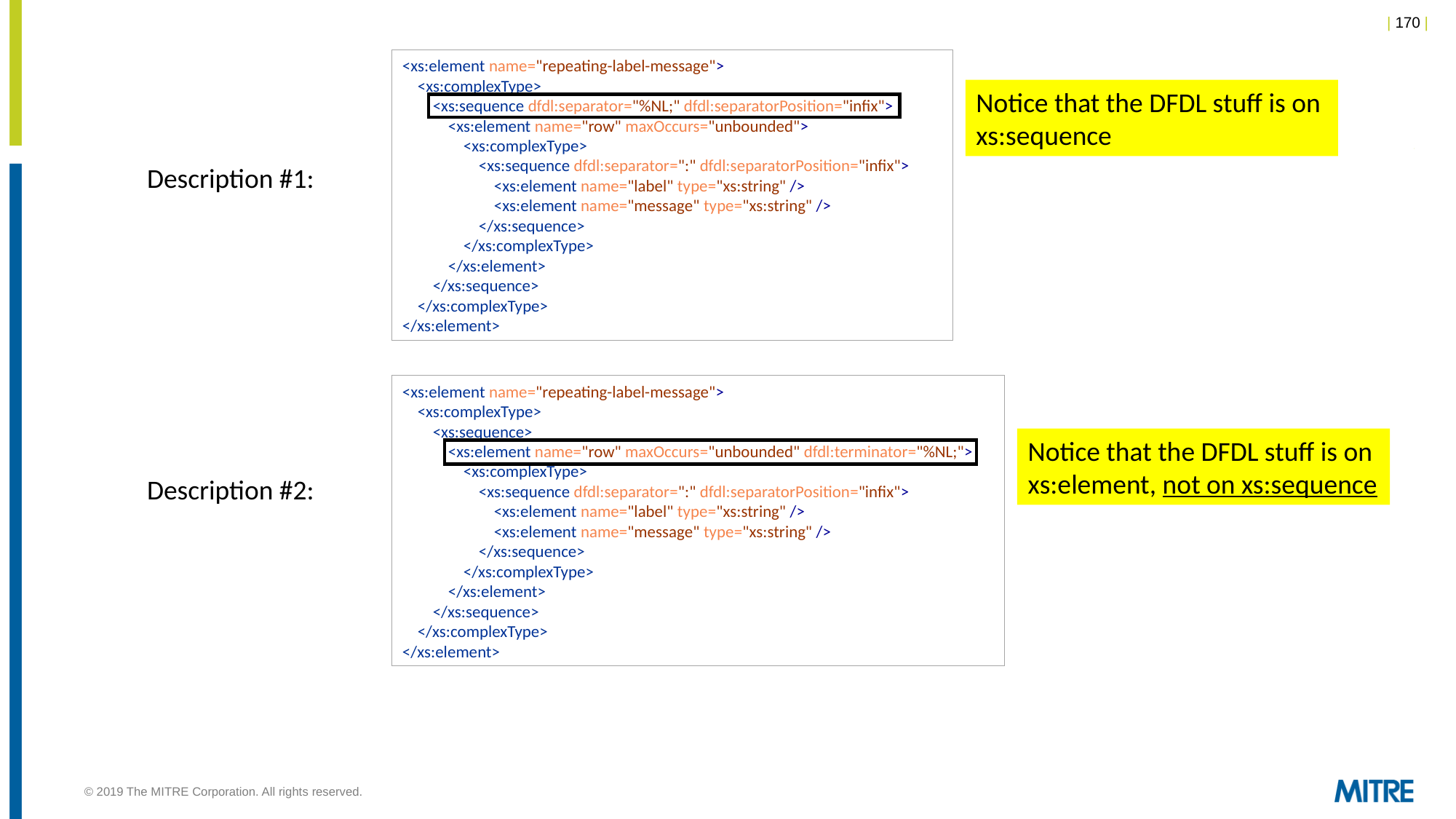

<xs:element name="repeating-label-message">
    <xs:complexType>
        <xs:sequence dfdl:separator="%NL;" dfdl:separatorPosition="infix">
            <xs:element name="row" maxOccurs="unbounded">
                <xs:complexType>
                    <xs:sequence dfdl:separator=":" dfdl:separatorPosition="infix">
                        <xs:element name="label" type="xs:string" />
                        <xs:element name="message" type="xs:string" />
                    </xs:sequence>
                </xs:complexType>
            </xs:element>
        </xs:sequence>
    </xs:complexType>
</xs:element>
Notice that the DFDL stuff is on
xs:sequence

Description #1:
<xs:element name="repeating-label-message">
    <xs:complexType>
        <xs:sequence>
            <xs:element name="row" maxOccurs="unbounded" dfdl:terminator="%NL;">
                <xs:complexType>
                    <xs:sequence dfdl:separator=":" dfdl:separatorPosition="infix">
                        <xs:element name="label" type="xs:string" />
                        <xs:element name="message" type="xs:string" />
                    </xs:sequence>
                </xs:complexType>
            </xs:element>
        </xs:sequence>
    </xs:complexType>
</xs:element>
Notice that the DFDL stuff is on
xs:element, not on xs:sequence

Description #2:
© 2019 The MITRE Corporation. All rights reserved.